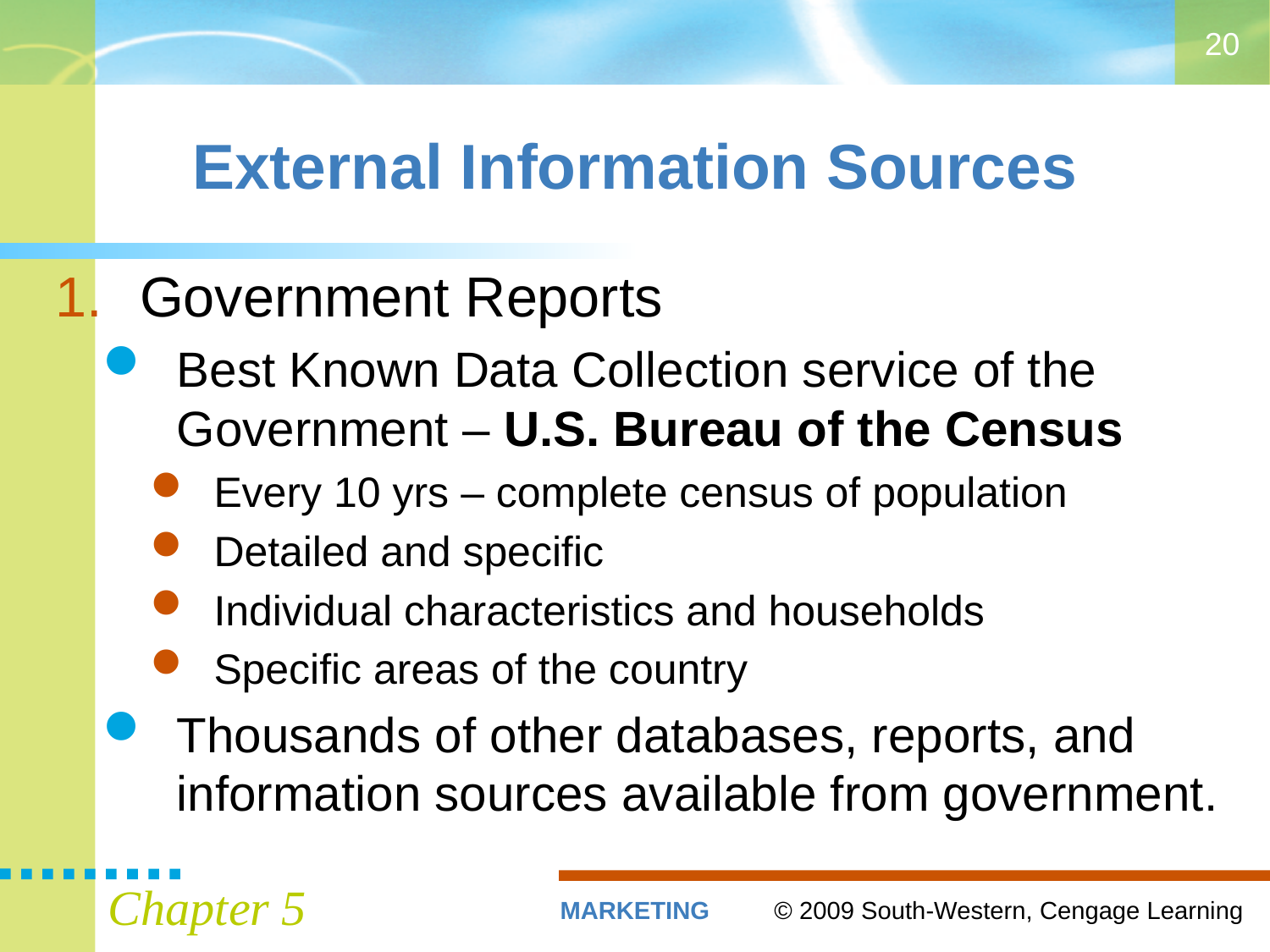

20
# External Information Sources
Government Reports
Best Known Data Collection service of the Government – U.S. Bureau of the Census
Every 10 yrs – complete census of population
Detailed and specific
Individual characteristics and households
Specific areas of the country
Thousands of other databases, reports, and information sources available from government.
Chapter 5